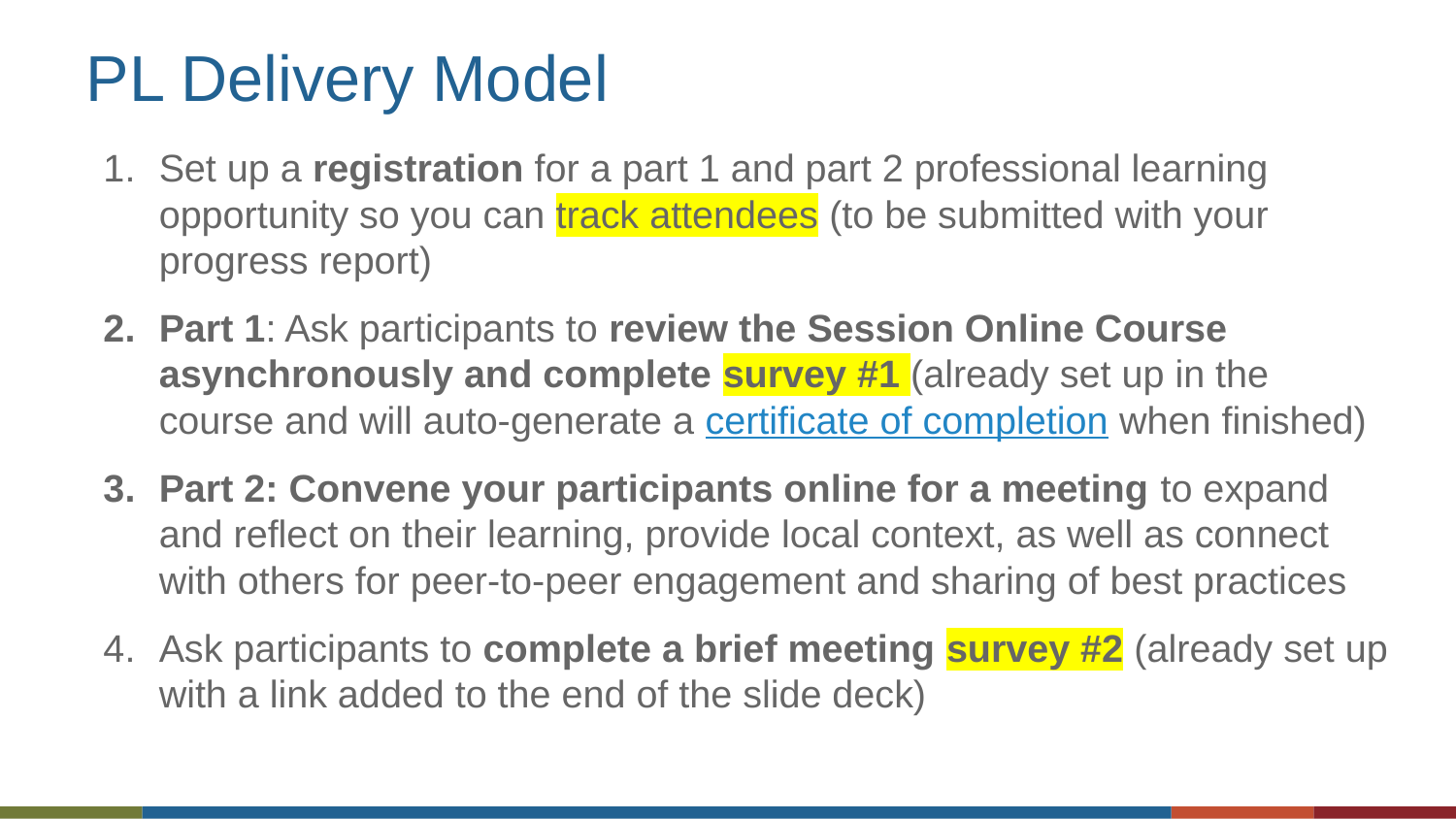

# PL Delivery Model
Set up a registration for a part 1 and part 2 professional learning opportunity so you can track attendees (to be submitted with your progress report)

Part 1: Ask participants to review the Session Online Course asynchronously and complete survey #1 (already set up in the course and will auto-generate a certificate of completion when finished)

Part 2: Convene your participants online for a meeting to expand and reflect on their learning, provide local context, as well as connect with others for peer-to-peer engagement and sharing of best practices

Ask participants to complete a brief meeting survey #2 (already set up with a link added to the end of the slide deck)